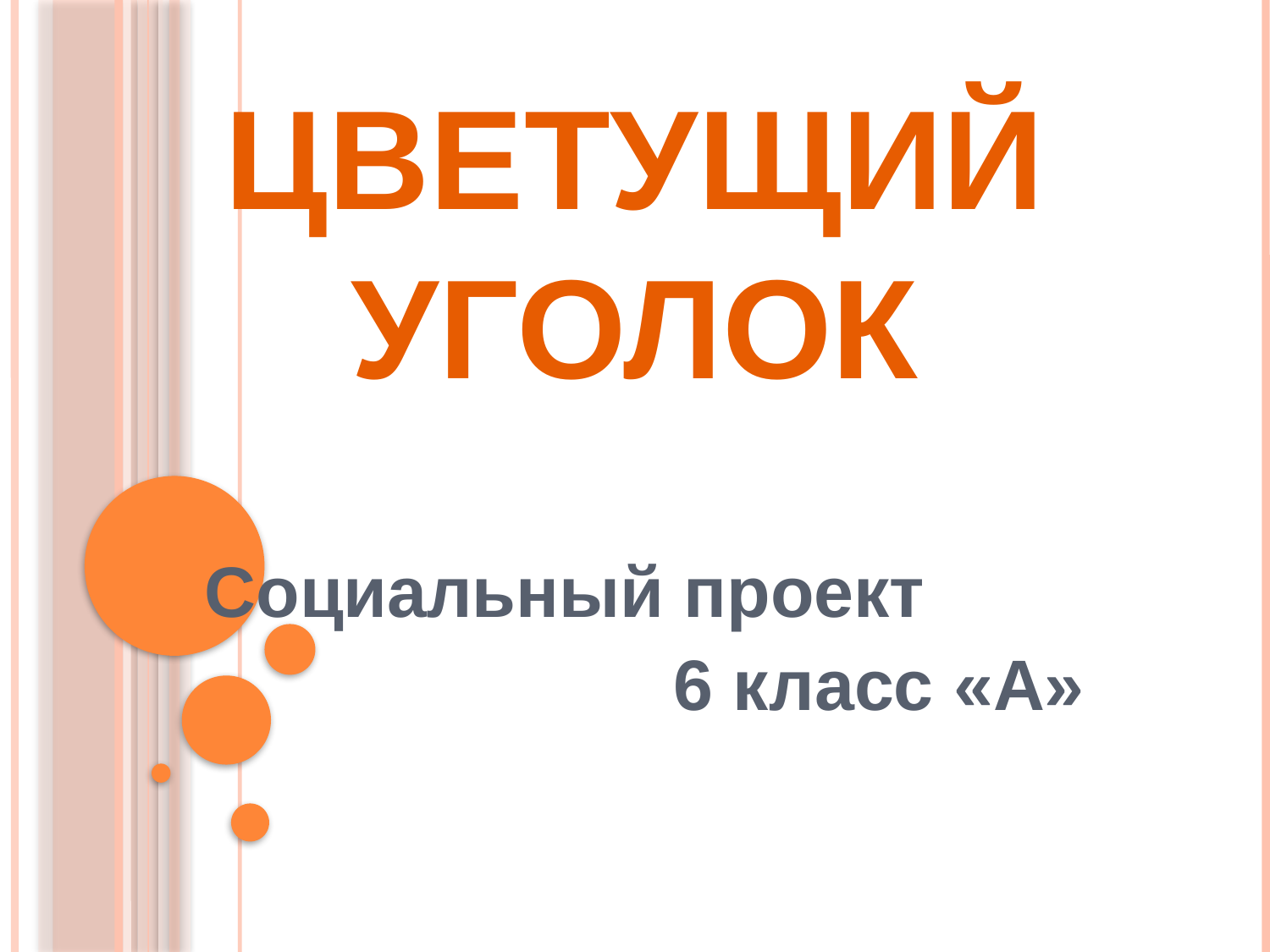

# Цветущий уголок
       Социальный проект
                        6 класс «А»